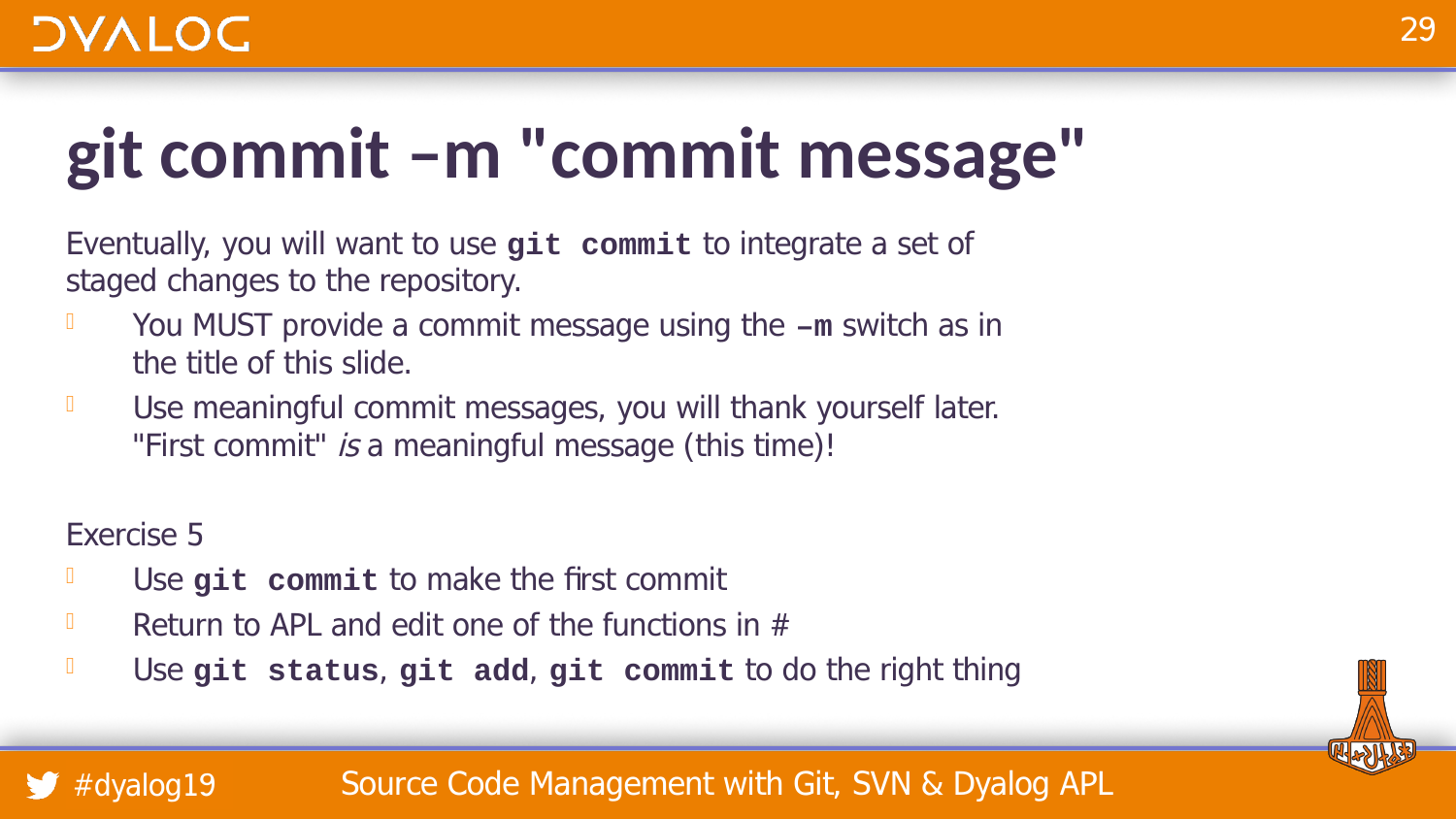

# git commit –m "commit message"
Eventually, you will want to use git commit to integrate a set of staged changes to the repository.
You MUST provide a commit message using the –m switch as in the title of this slide.
Use meaningful commit messages, you will thank yourself later. "First commit" is a meaningful message (this time)!

Exercise 5
Use git commit to make the first commit
Return to APL and edit one of the functions in #
Use git status, git add, git commit to do the right thing